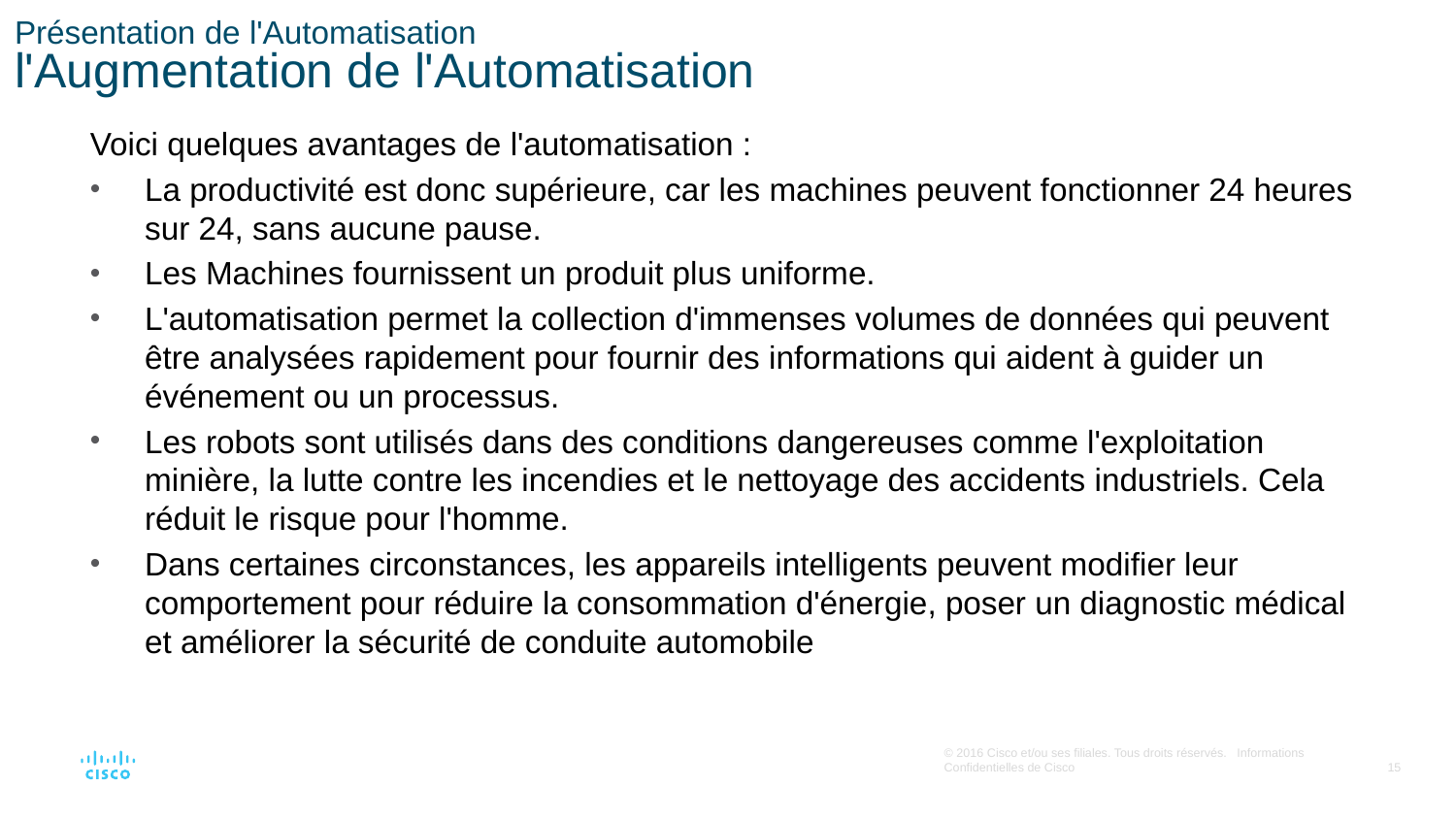

# Présentation de l'Automatisation l'Augmentation de l'Automatisation
Voici quelques avantages de l'automatisation :
La productivité est donc supérieure, car les machines peuvent fonctionner 24 heures sur 24, sans aucune pause.
Les Machines fournissent un produit plus uniforme.
L'automatisation permet la collection d'immenses volumes de données qui peuvent être analysées rapidement pour fournir des informations qui aident à guider un événement ou un processus.
Les robots sont utilisés dans des conditions dangereuses comme l'exploitation minière, la lutte contre les incendies et le nettoyage des accidents industriels. Cela réduit le risque pour l'homme.
Dans certaines circonstances, les appareils intelligents peuvent modifier leur comportement pour réduire la consommation d'énergie, poser un diagnostic médical et améliorer la sécurité de conduite automobile